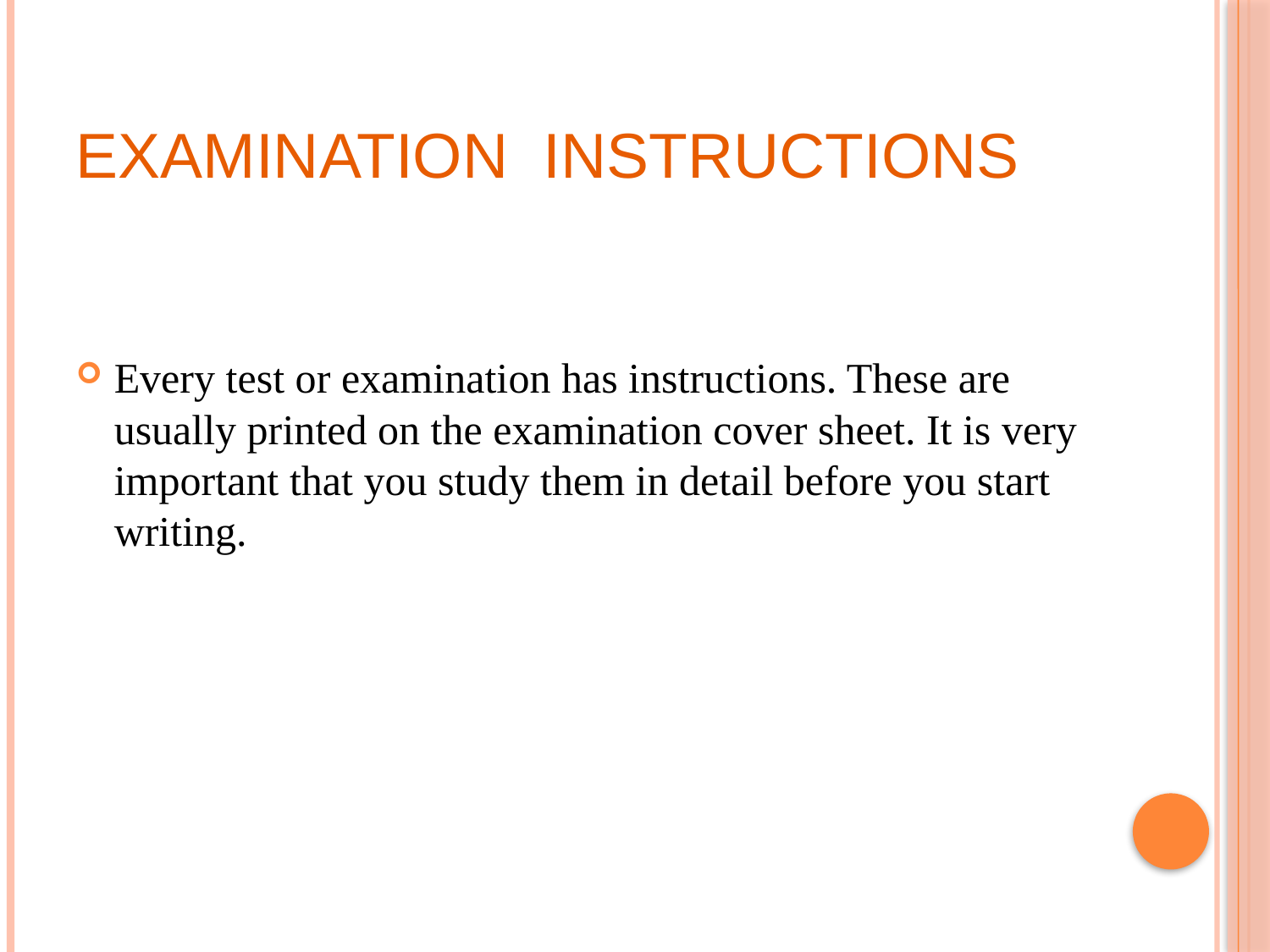

# EXAMINATION  INSTRUCTIONS

Every test or examination has instructions. These are usually printed on the examination cover sheet. It is very important that you study them in detail before you start writing.